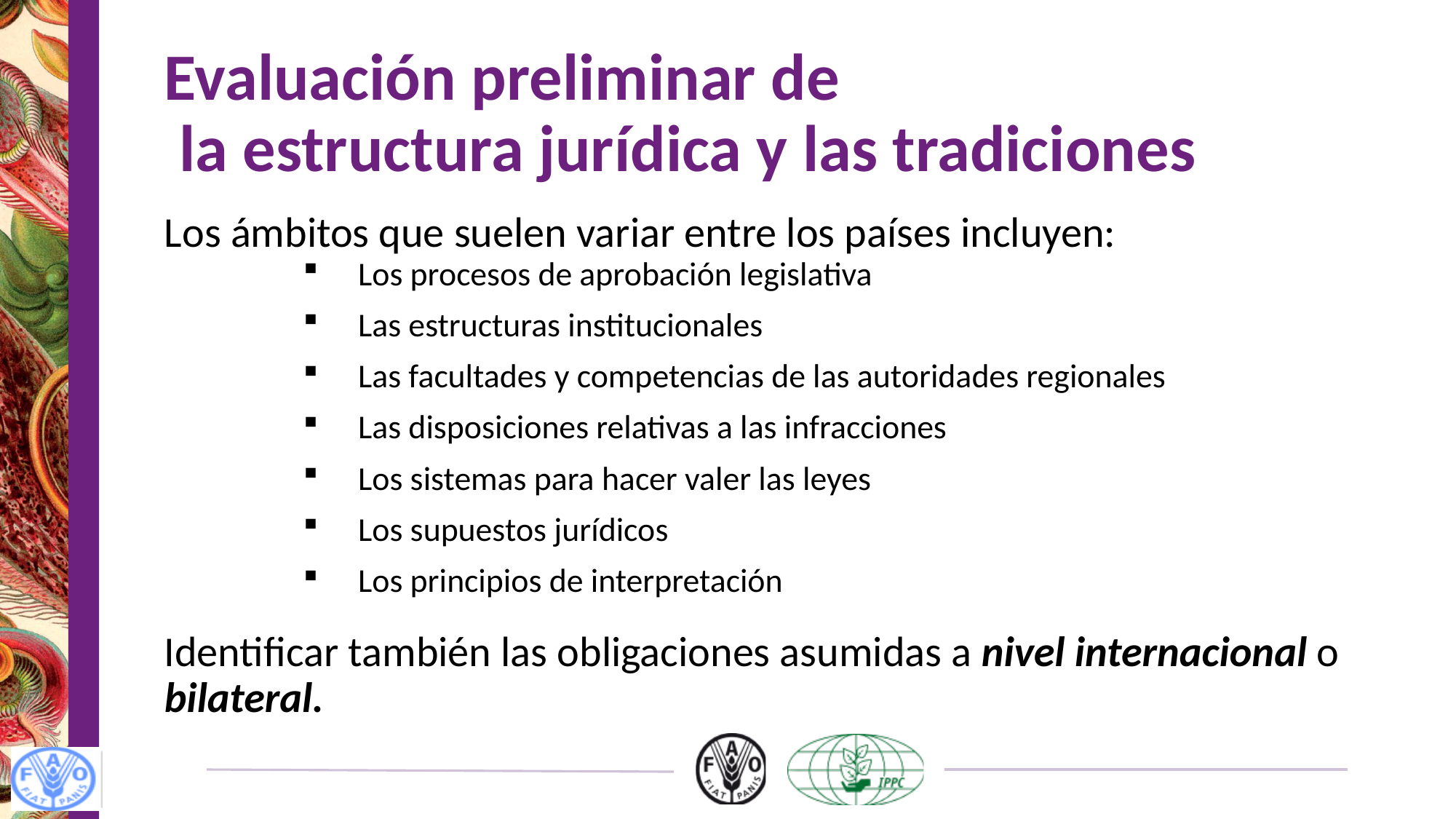

# Evaluación preliminar de la estructura jurídica y las tradiciones
Los ámbitos que suelen variar entre los países incluyen:
Los procesos de aprobación legislativa
Las estructuras institucionales
Las facultades y competencias de las autoridades regionales
Las disposiciones relativas a las infracciones
Los sistemas para hacer valer las leyes
Los supuestos jurídicos
Los principios de interpretación
Identificar también las obligaciones asumidas a nivel internacional o bilateral.